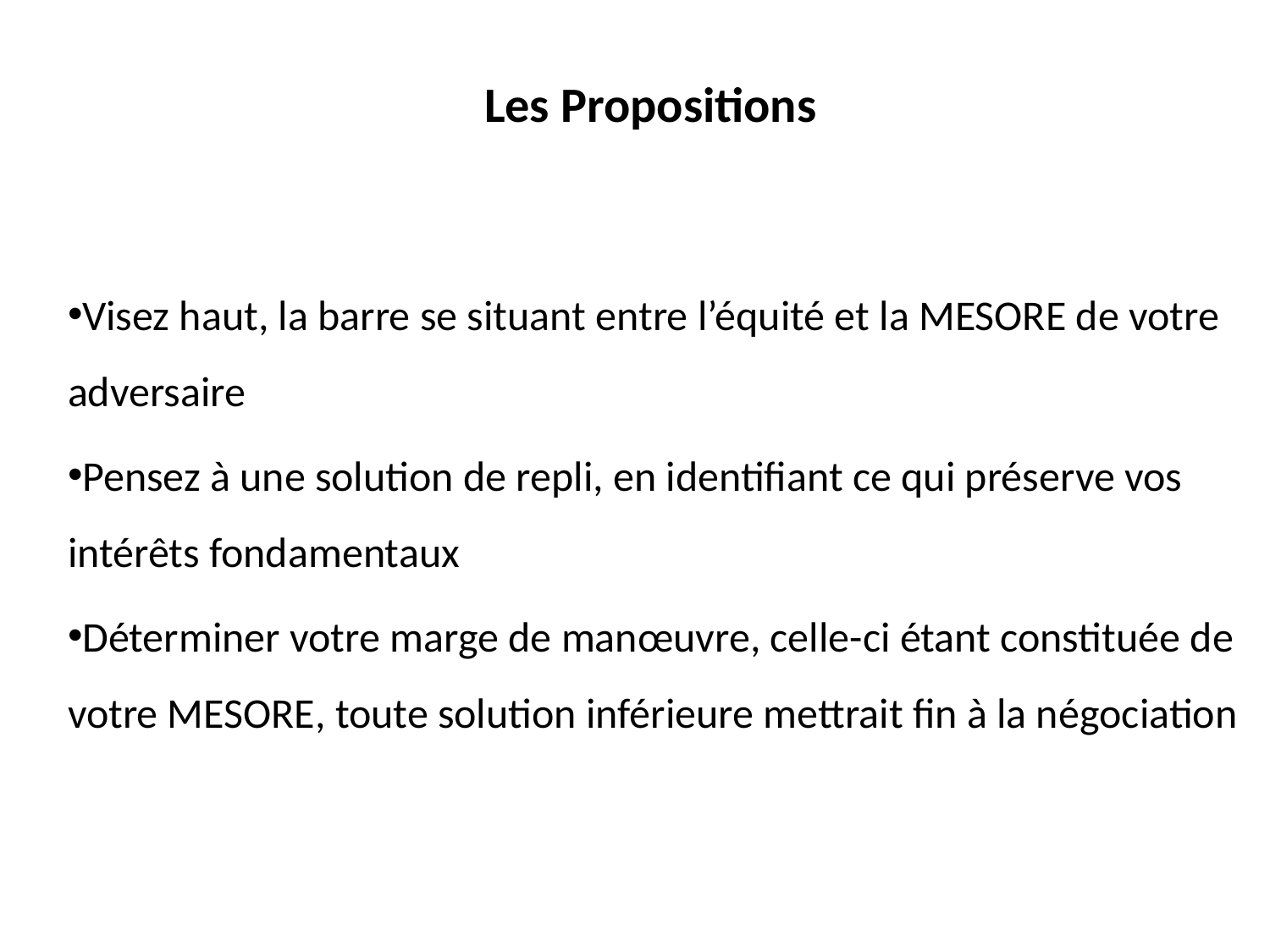

# Les Propositions
Visez haut, la barre se situant entre l’équité et la MESORE de votre adversaire
Pensez à une solution de repli, en identifiant ce qui préserve vos intérêts fondamentaux
Déterminer votre marge de manœuvre, celle-ci étant constituée de votre MESORE, toute solution inférieure mettrait fin à la négociation